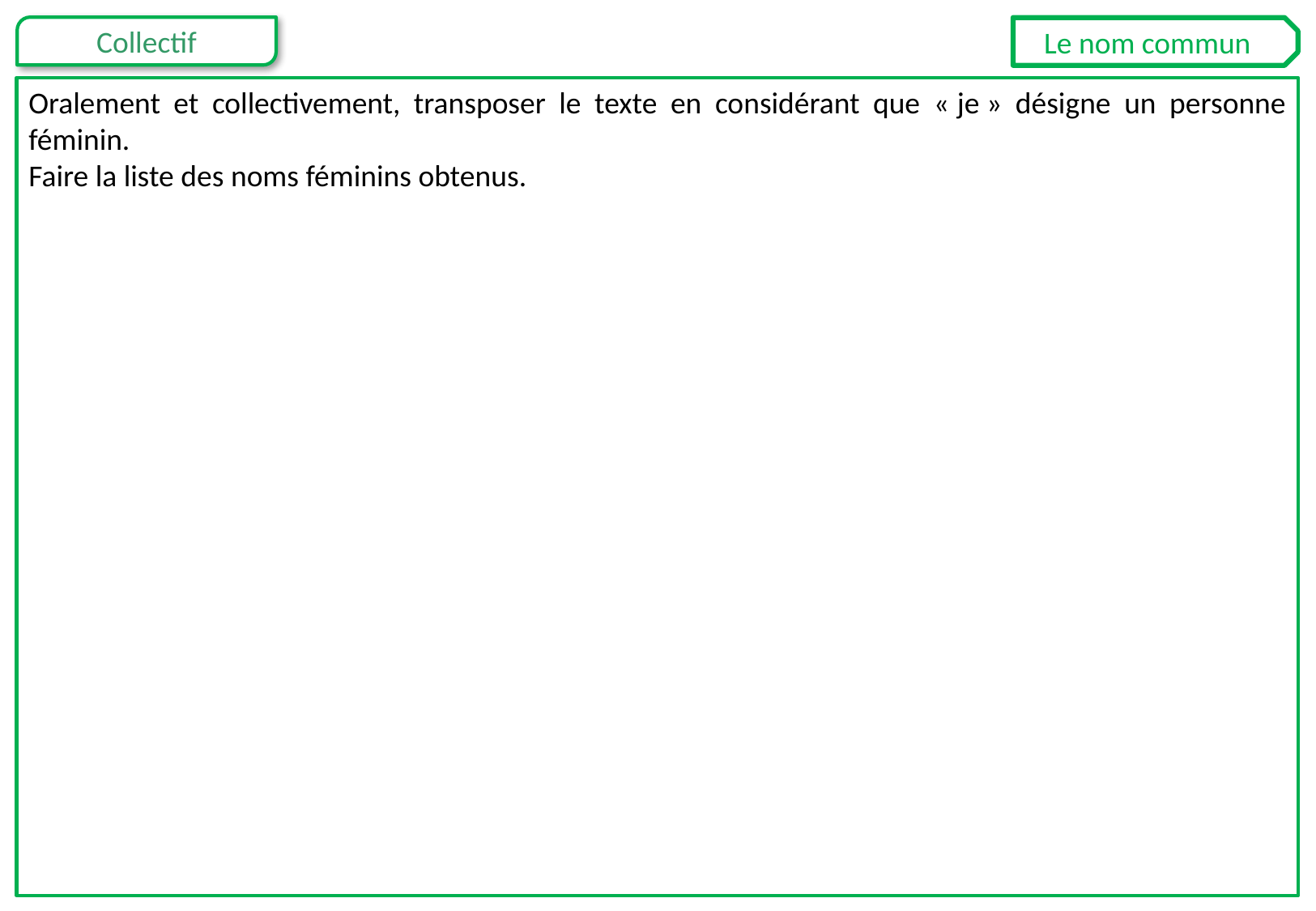

Le nom commun
Oralement et collectivement, transposer le texte en considérant que « je » désigne un personne féminin.
Faire la liste des noms féminins obtenus.